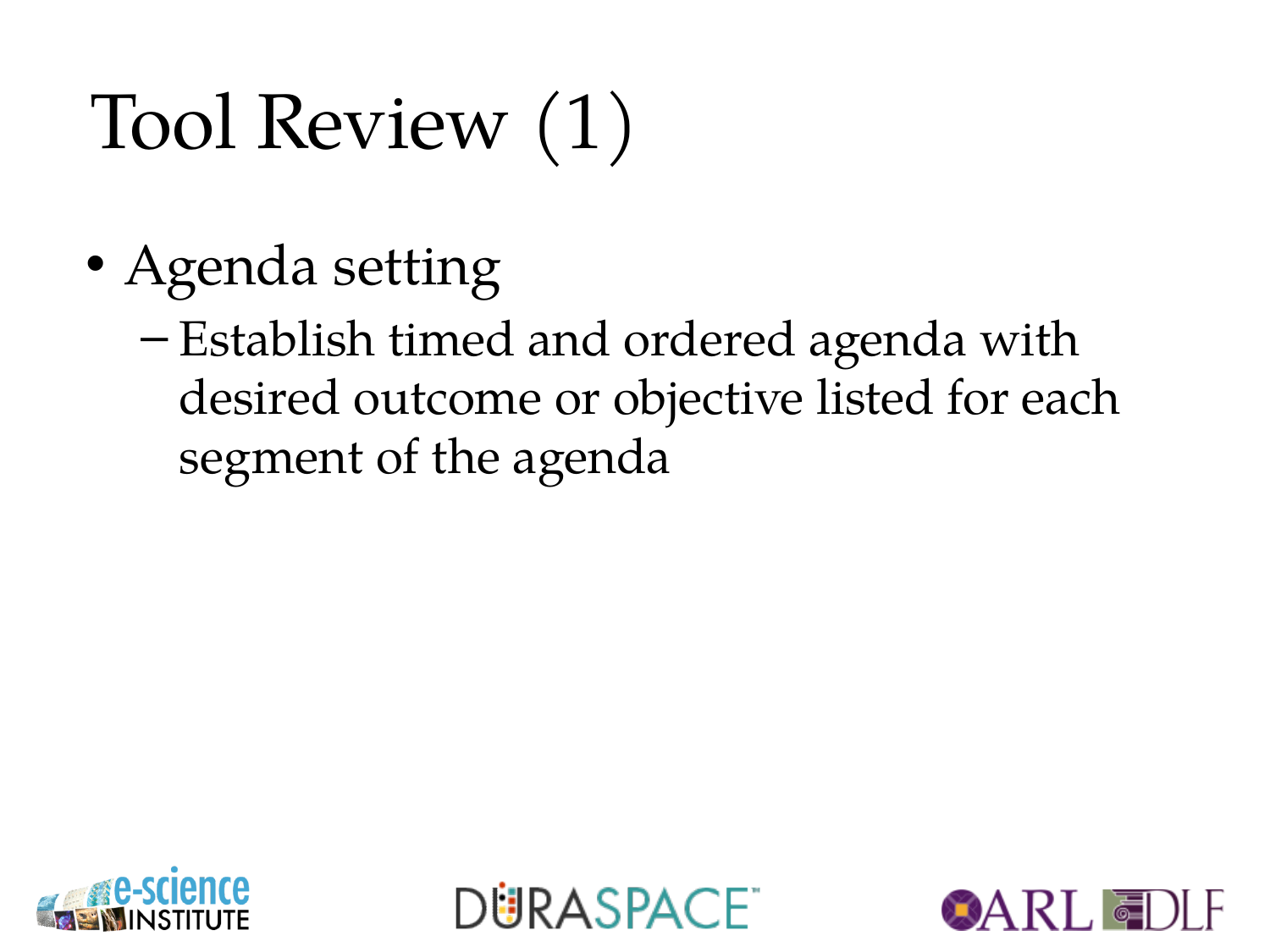

# Tool Review (1)
Agenda setting
Establish timed and ordered agenda with desired outcome or objective listed for each segment of the agenda